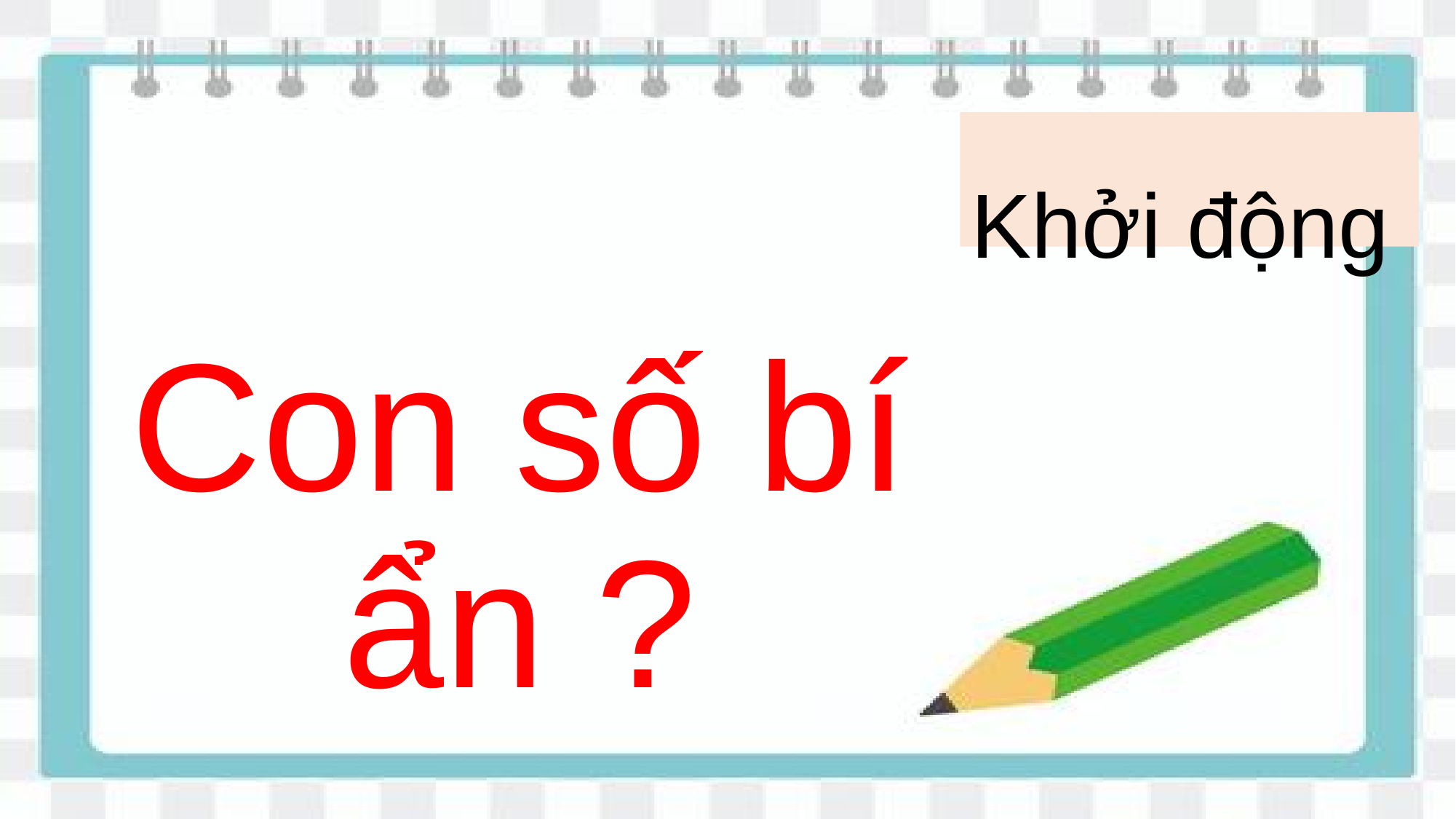

# Khởi động

Con số bí ẩn ?